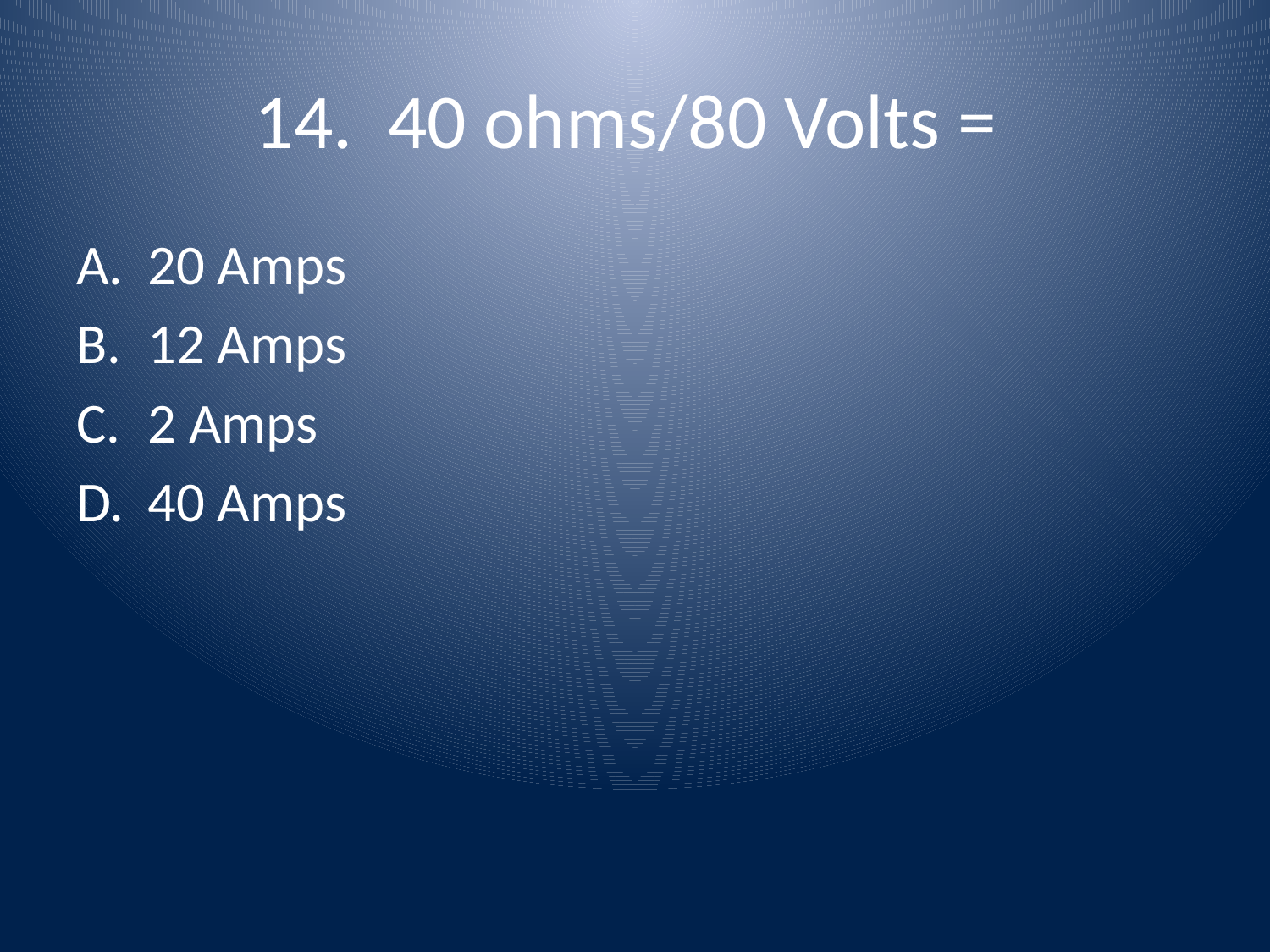

# 14.  40 ohms/80 Volts =
20 Amps
12 Amps
2 Amps
40 Amps